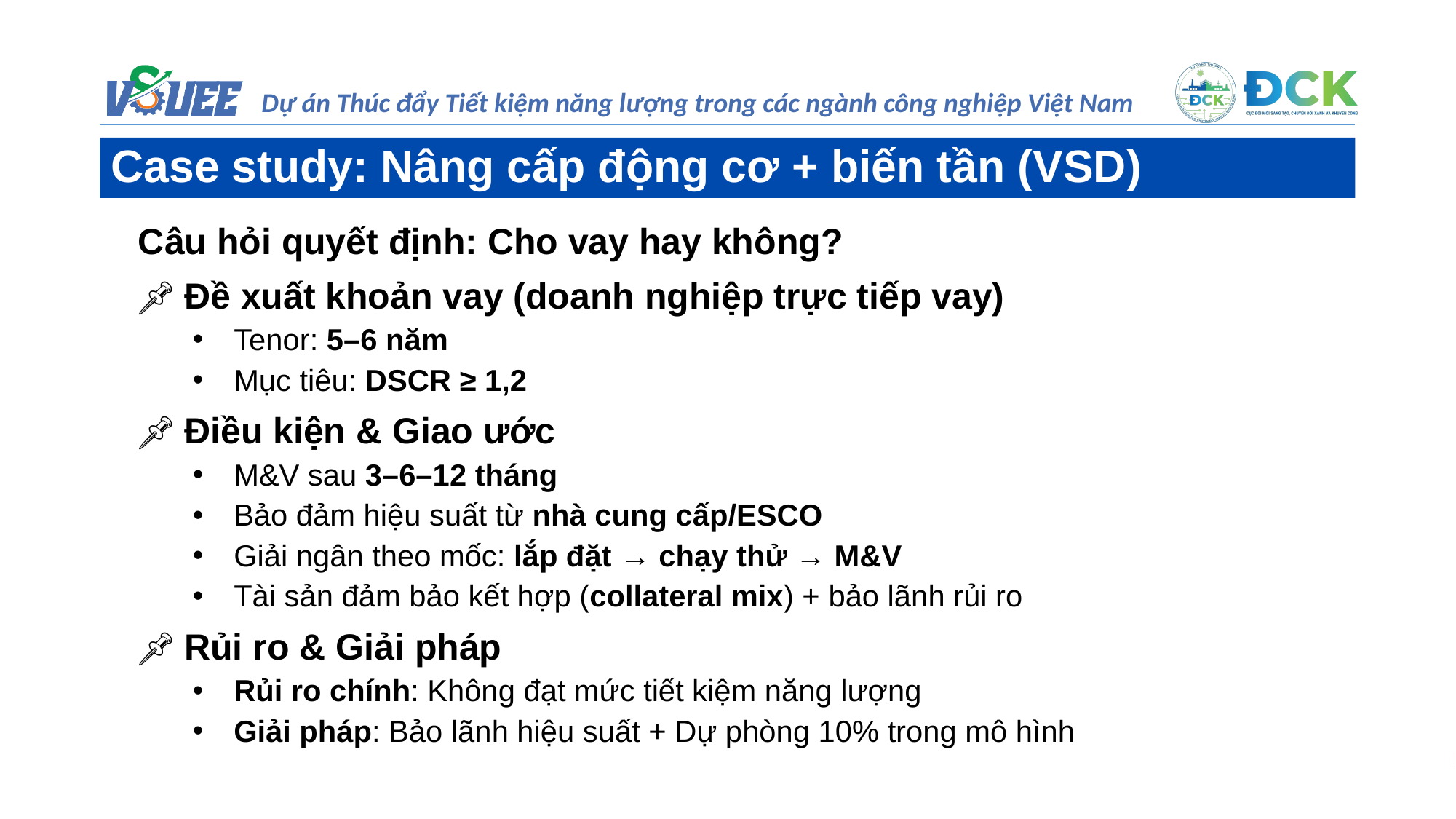

Case study: Nâng cấp động cơ + biến tần (VSD)
Câu hỏi quyết định: Cho vay hay không?
📌 Đề xuất khoản vay (doanh nghiệp trực tiếp vay)
Tenor: 5–6 năm
Mục tiêu: DSCR ≥ 1,2
📌 Điều kiện & Giao ước
M&V sau 3–6–12 tháng
Bảo đảm hiệu suất từ nhà cung cấp/ESCO
Giải ngân theo mốc: lắp đặt → chạy thử → M&V
Tài sản đảm bảo kết hợp (collateral mix) + bảo lãnh rủi ro
📌 Rủi ro & Giải pháp
Rủi ro chính: Không đạt mức tiết kiệm năng lượng
Giải pháp: Bảo lãnh hiệu suất + Dự phòng 10% trong mô hình